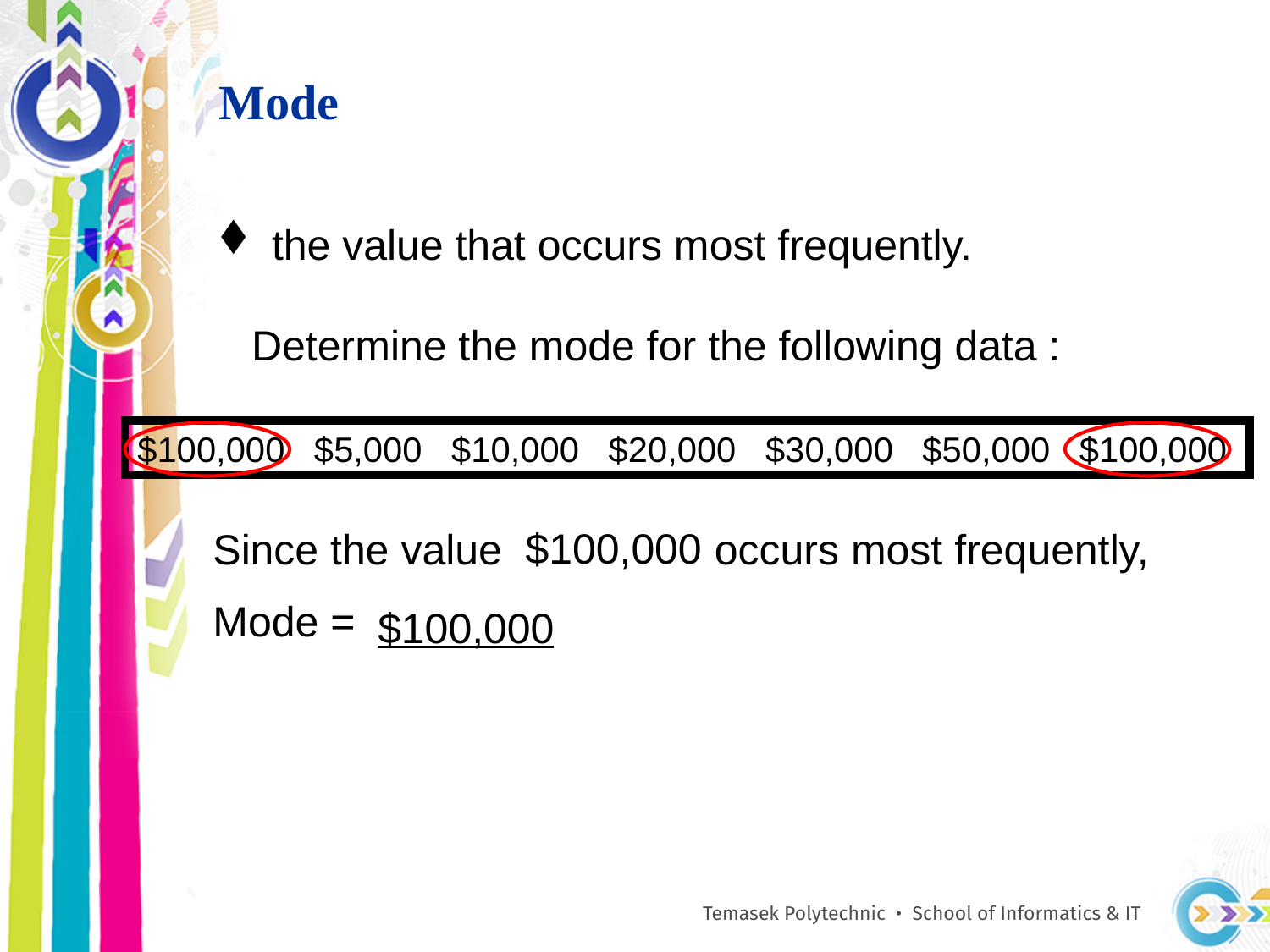

Mode
 the value that occurs most frequently.
Determine the mode for the following data :
$100,000   $5,000   $10,000   $20,000   $30,000   $50,000   $100,000

$100,000
Since the value                  occurs most frequently,
Mode =
$100,000